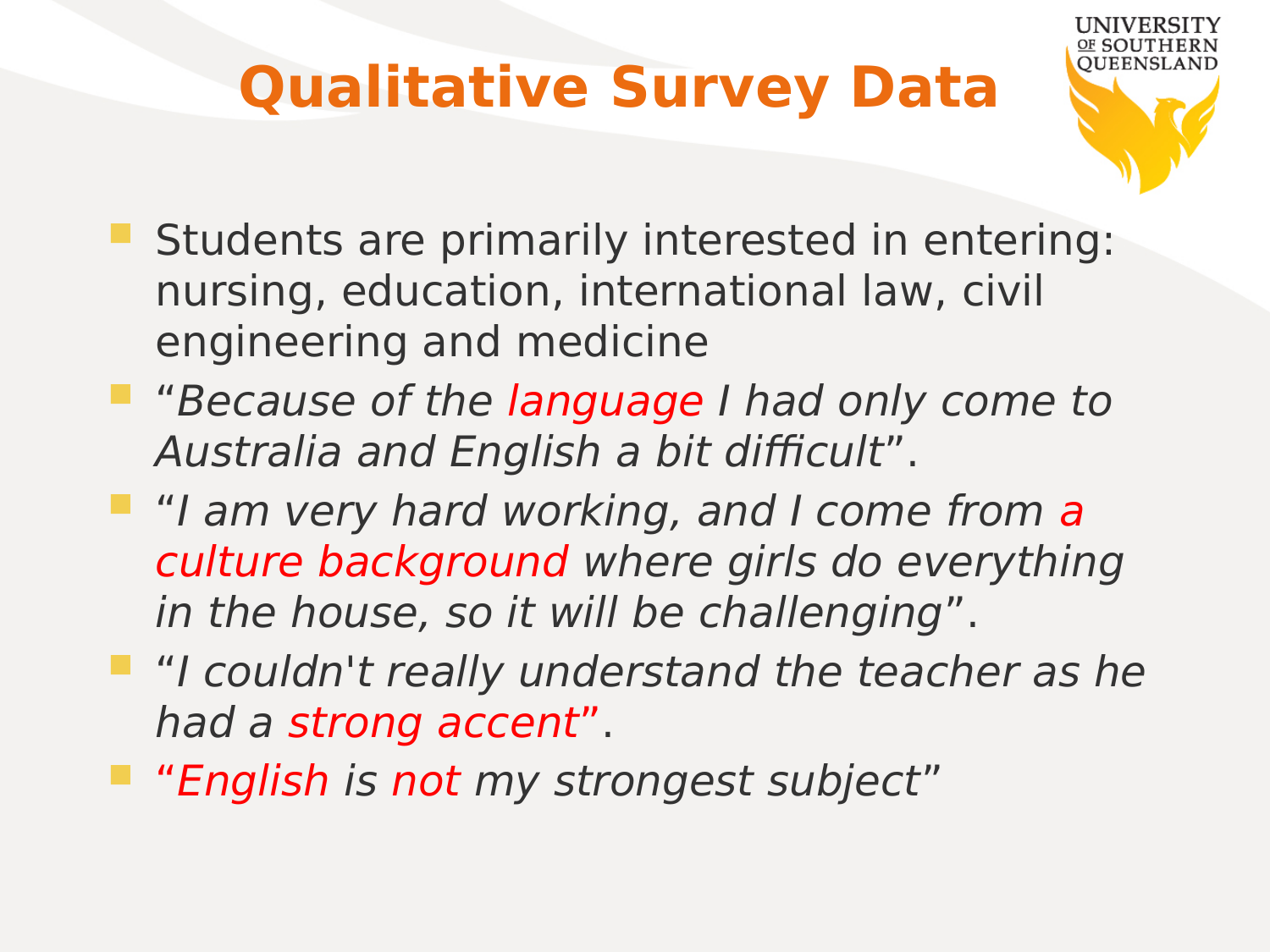

# Qualitative Survey Data
Students are primarily interested in entering: nursing, education, international law, civil engineering and medicine
“Because of the language I had only come to Australia and English a bit difficult”.
“I am very hard working, and I come from a culture background where girls do everything in the house, so it will be challenging”.
“I couldn't really understand the teacher as he had a strong accent”.
“English is not my strongest subject”